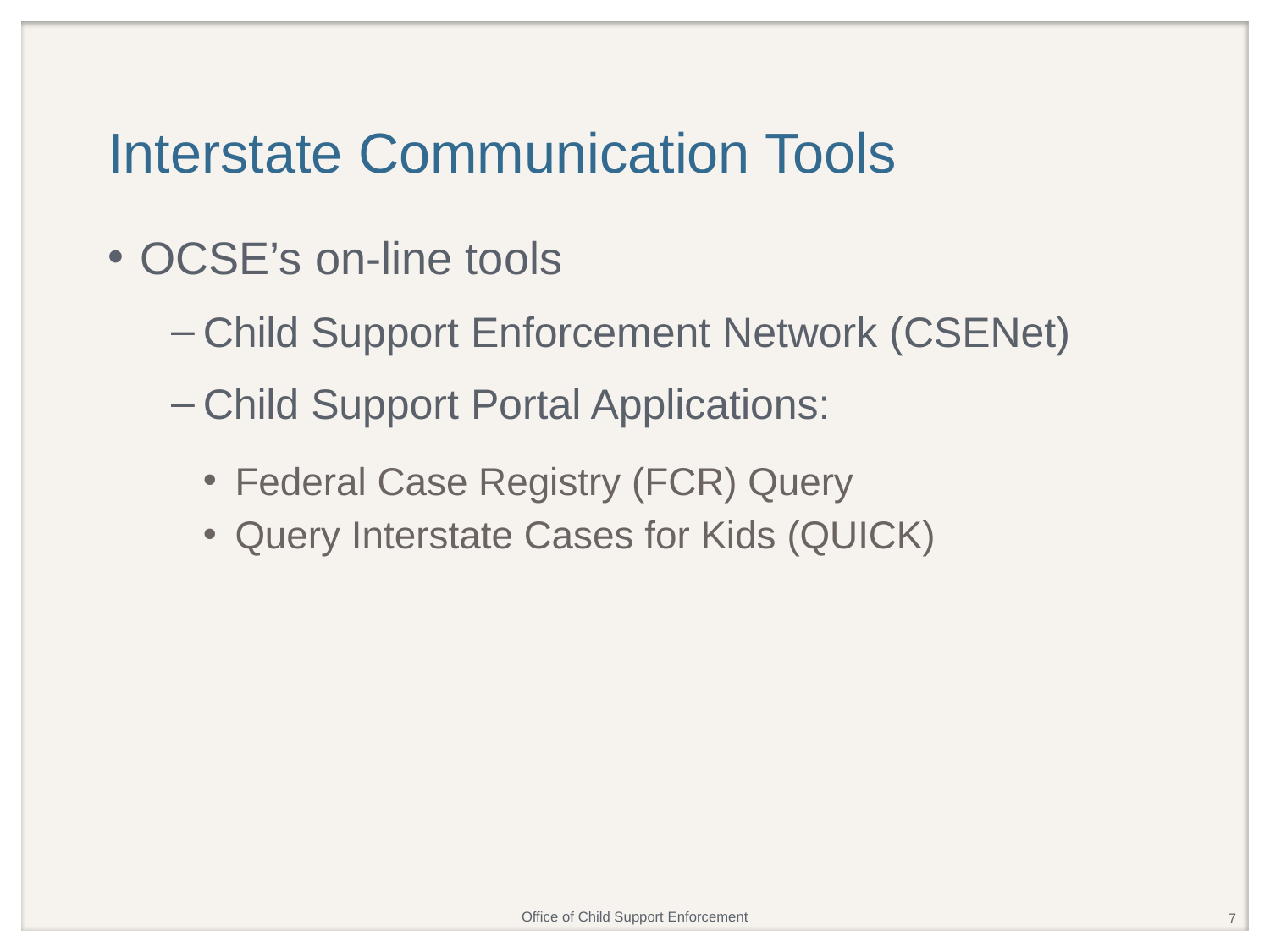

# Interstate Communication Tools
OCSE’s on-line tools
Child Support Enforcement Network (CSENet)
Child Support Portal Applications:
Federal Case Registry (FCR) Query
Query Interstate Cases for Kids (QUICK)
7